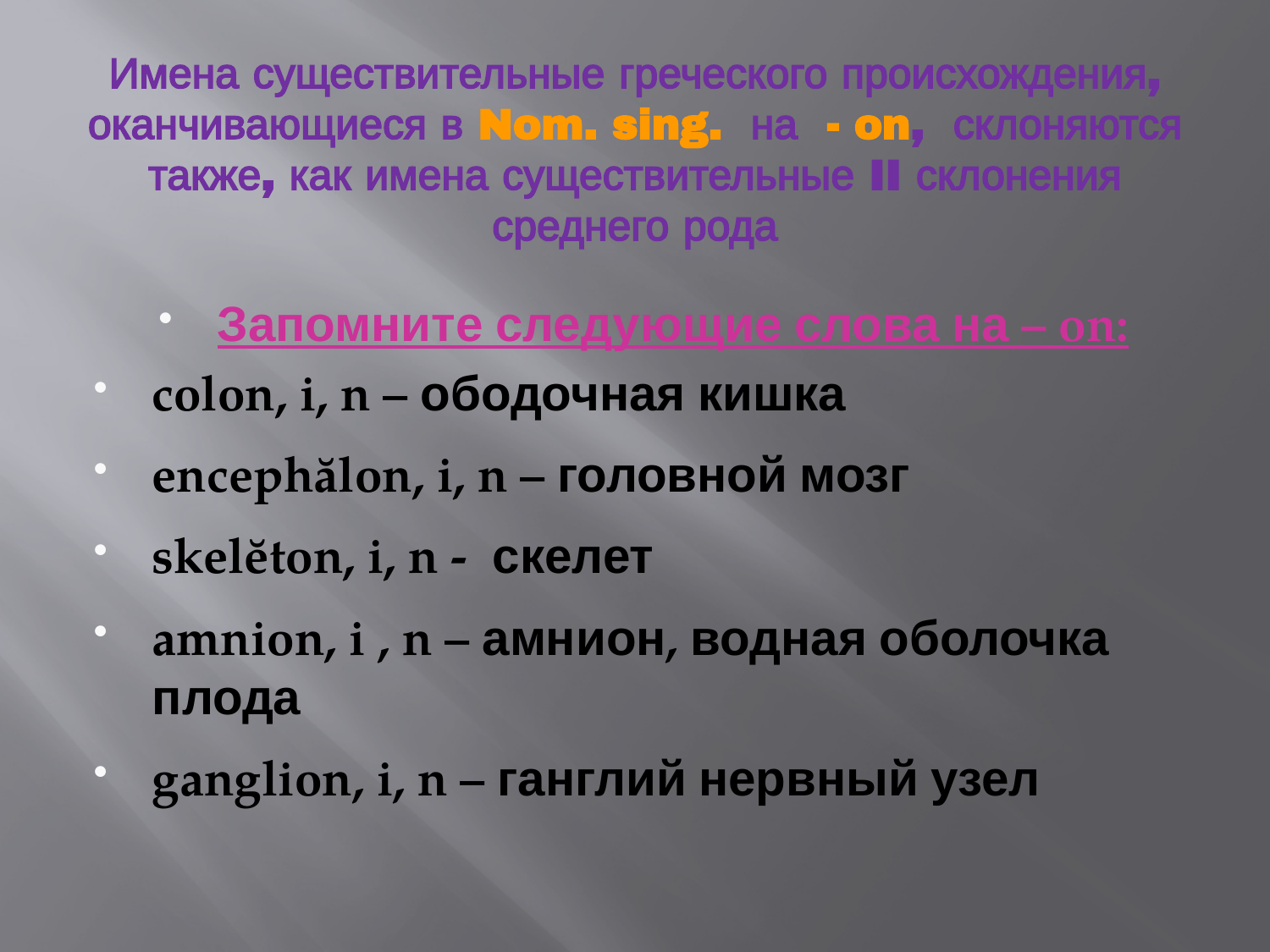

# Имена существительные греческого происхождения, оканчивающиеся в Nom. sing.  на  - on,  склоняются также, как имена существительные II склонения среднего рода
Запомните следующие слова на – on:
colon, i, n – ободочная кишка

encephălon, i, n – головной мозг

skelĕton, i, n -  скелет

amnion, i , n – амнион, водная оболочка плода

ganglion, i, n – ганглий нервный узел